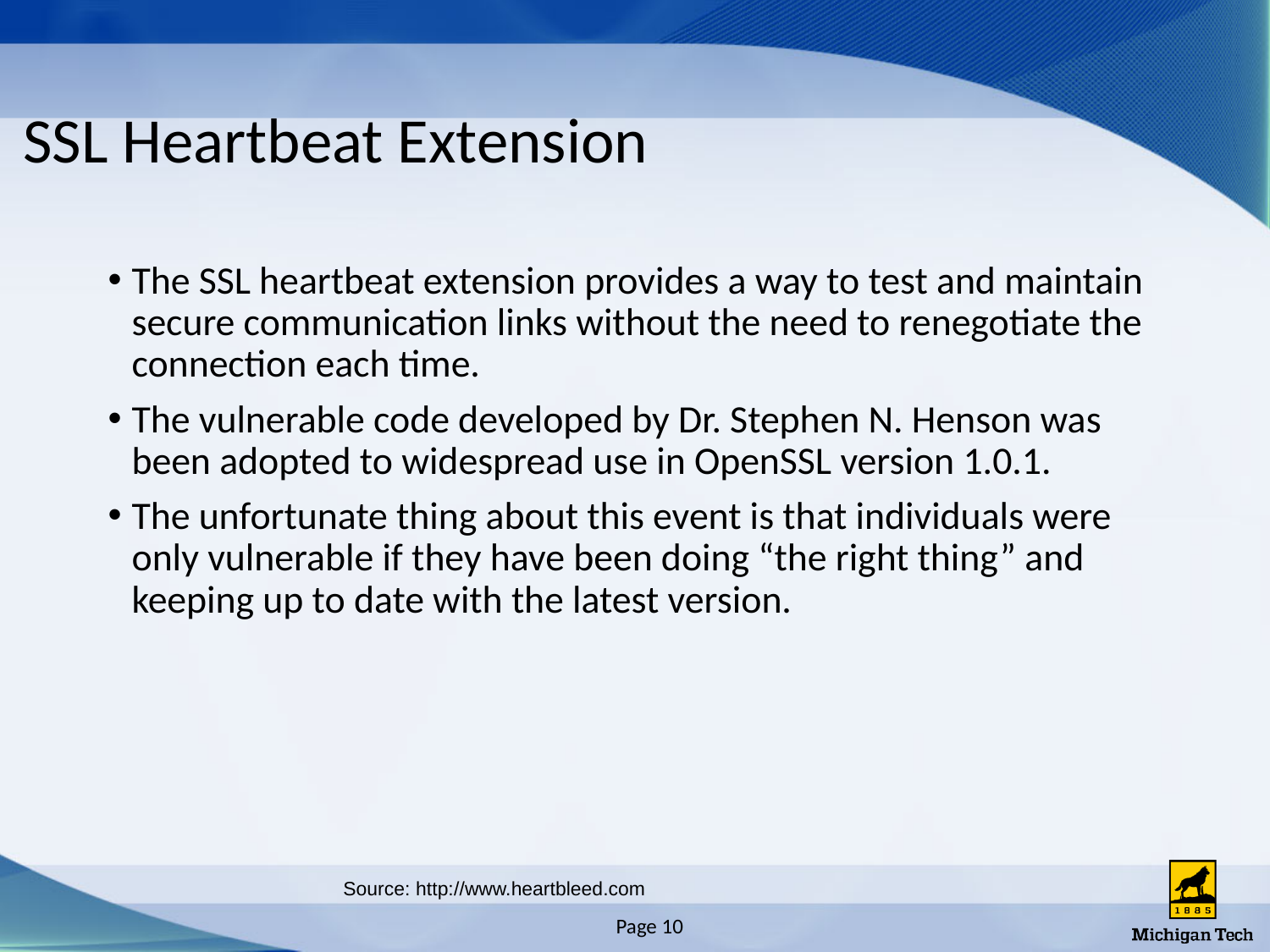

# SSL Heartbeat Extension
The SSL heartbeat extension provides a way to test and maintain secure communication links without the need to renegotiate the connection each time.
The vulnerable code developed by Dr. Stephen N. Henson was been adopted to widespread use in OpenSSL version 1.0.1.
The unfortunate thing about this event is that individuals were only vulnerable if they have been doing “the right thing” and keeping up to date with the latest version.

Source: http://www.heartbleed.com